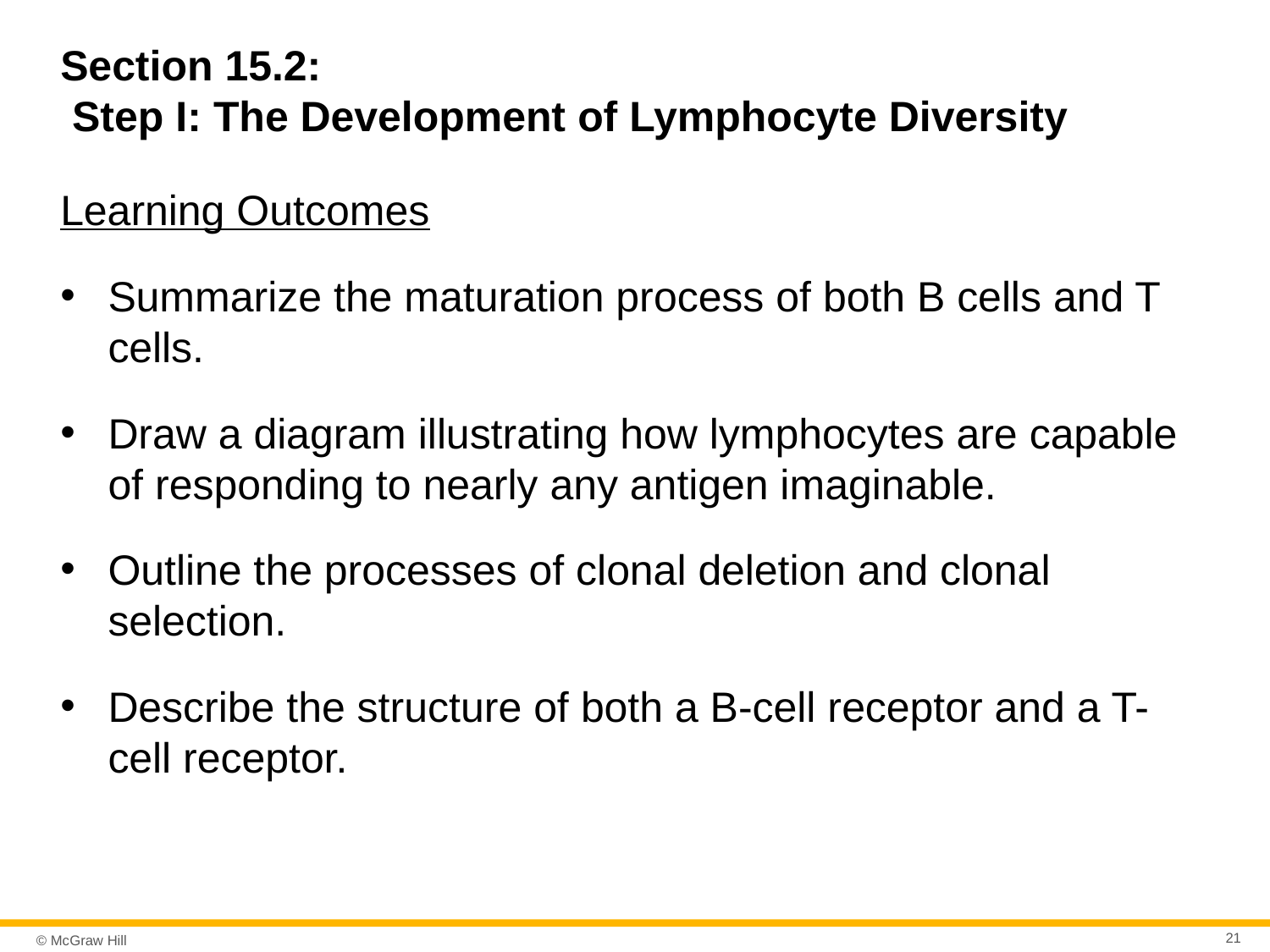

# Section 15.2: Step I: The Development of Lymphocyte Diversity
Learning Outcomes
Summarize the maturation process of both B cells and T cells.
Draw a diagram illustrating how lymphocytes are capable of responding to nearly any antigen imaginable.
Outline the processes of clonal deletion and clonal selection.
Describe the structure of both a B-cell receptor and a T-cell receptor.